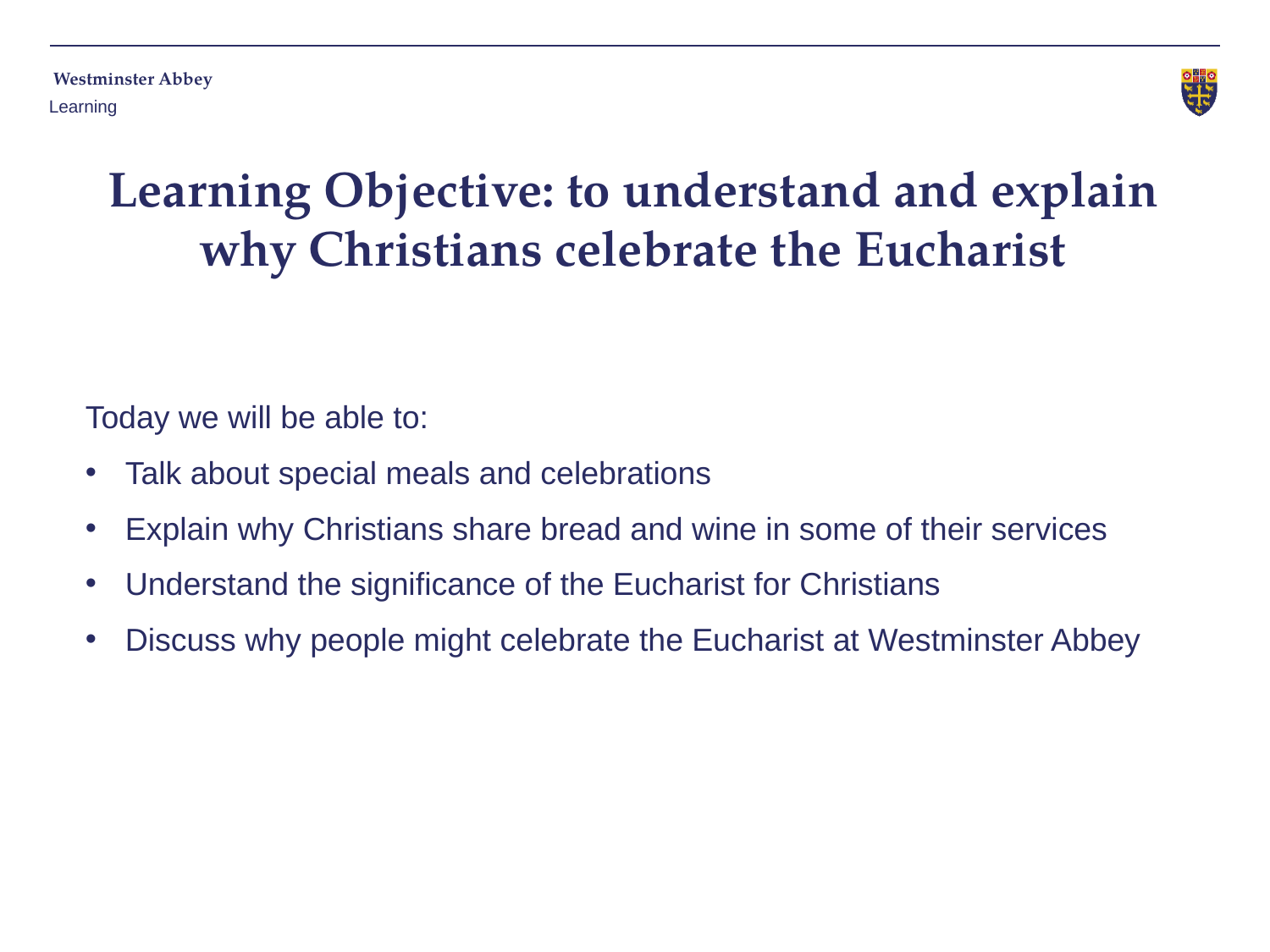

Learning
Learning Objective: to understand and explain why Christians celebrate the Eucharist
Today we will be able to:
Talk about special meals and celebrations
Explain why Christians share bread and wine in some of their services
Understand the significance of the Eucharist for Christians
Discuss why people might celebrate the Eucharist at Westminster Abbey